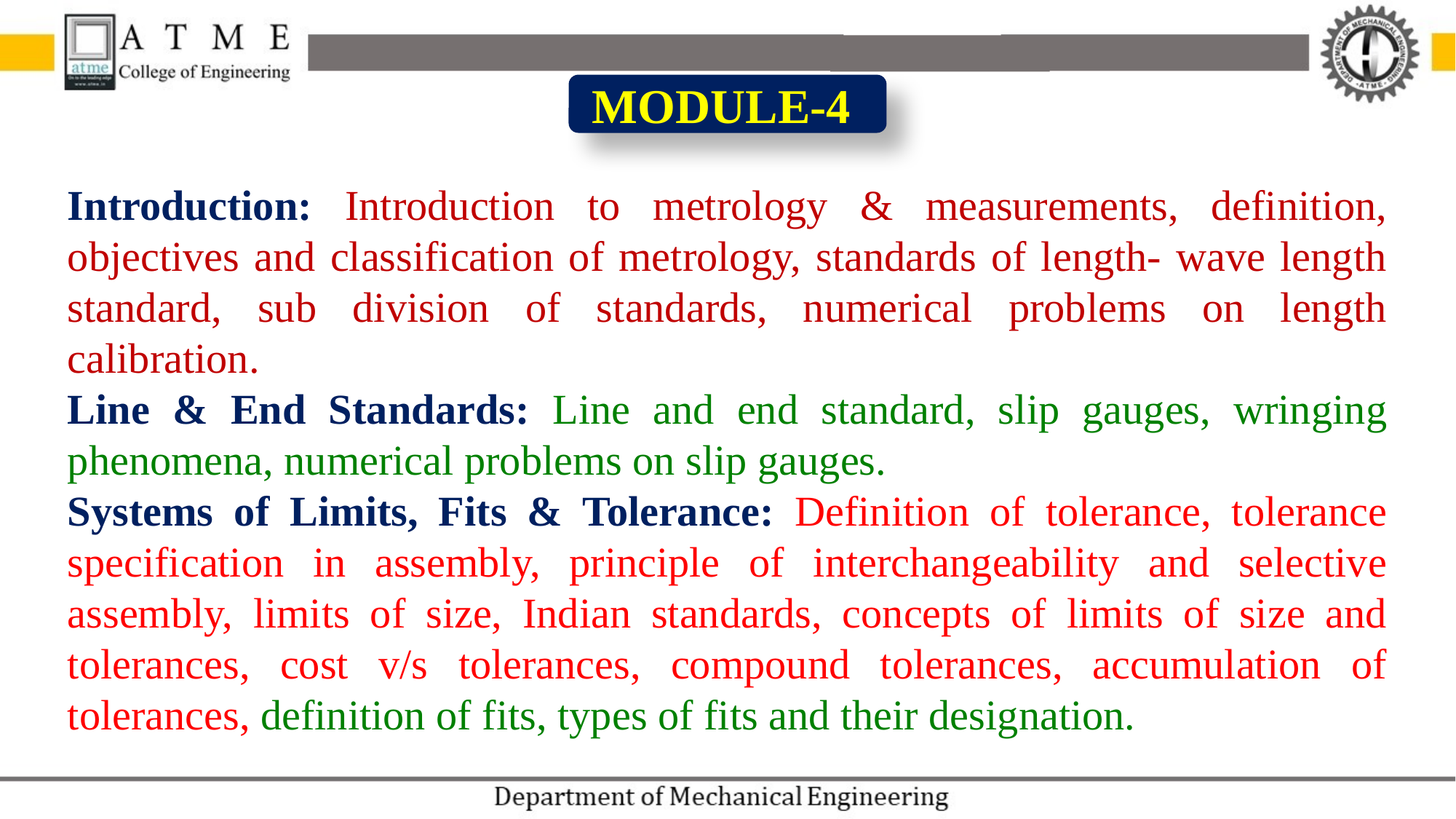

MODULE-4
Introduction: Introduction to metrology & measurements, definition, objectives and classification of metrology, standards of length- wave length standard, sub division of standards, numerical problems on length calibration.
Line & End Standards: Line and end standard, slip gauges, wringing phenomena, numerical problems on slip gauges.
Systems of Limits, Fits & Tolerance: Definition of tolerance, tolerance specification in assembly, principle of interchangeability and selective assembly, limits of size, Indian standards, concepts of limits of size and tolerances, cost v/s tolerances, compound tolerances, accumulation of tolerances, definition of fits, types of fits and their designation.